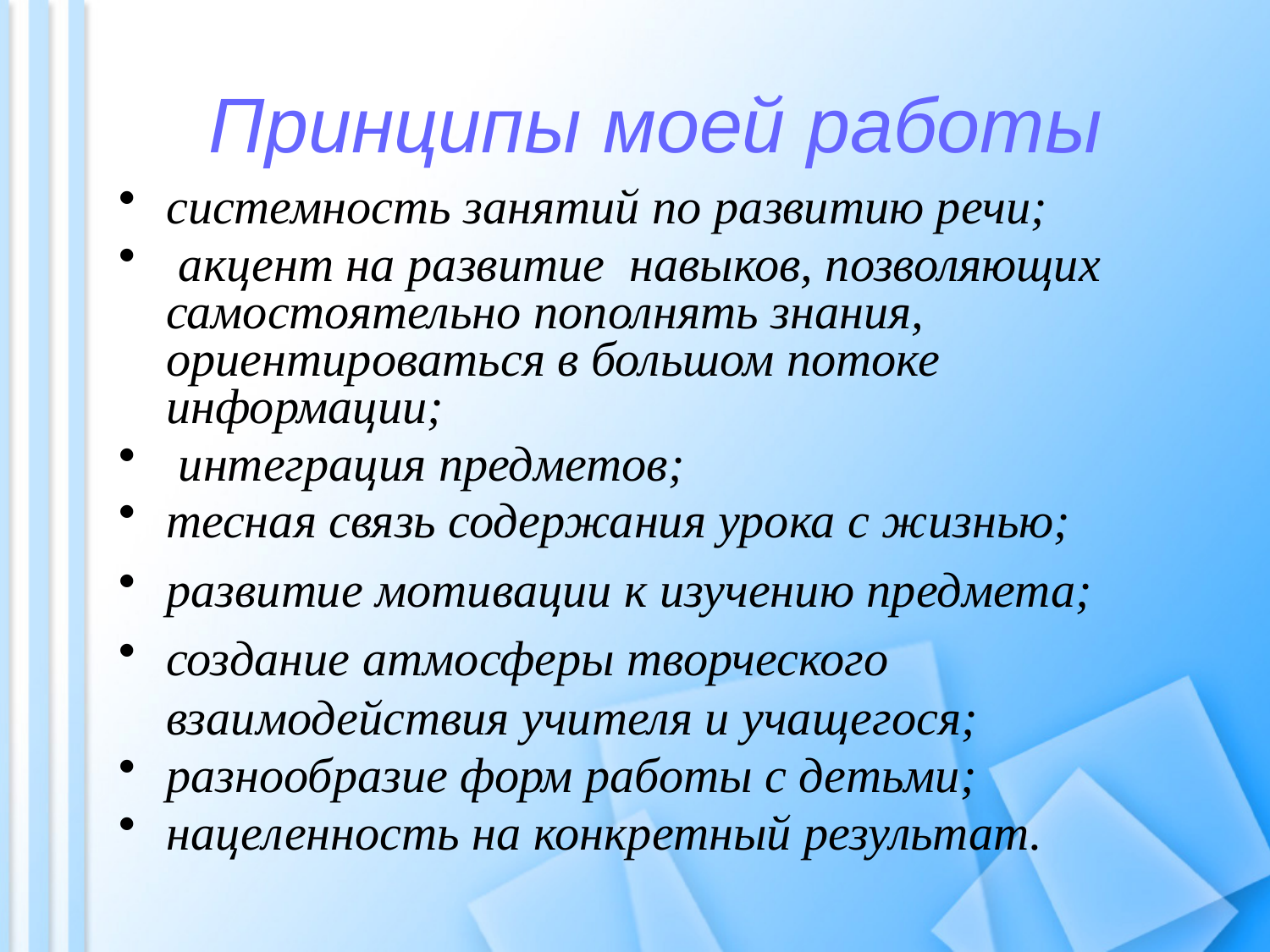

# Принципы моей работы
системность занятий по развитию речи;
 акцент на развитие  навыков, позволяющих самостоятельно пополнять знания, ориентироваться в большом потоке информации;
 интеграция предметов;
тесная связь содержания урока с жизнью;
развитие мотивации к изучению предмета;
создание атмосферы творческого взаимодействия учителя и учащегося;
разнообразие форм работы с детьми;
нацеленность на конкретный результат.